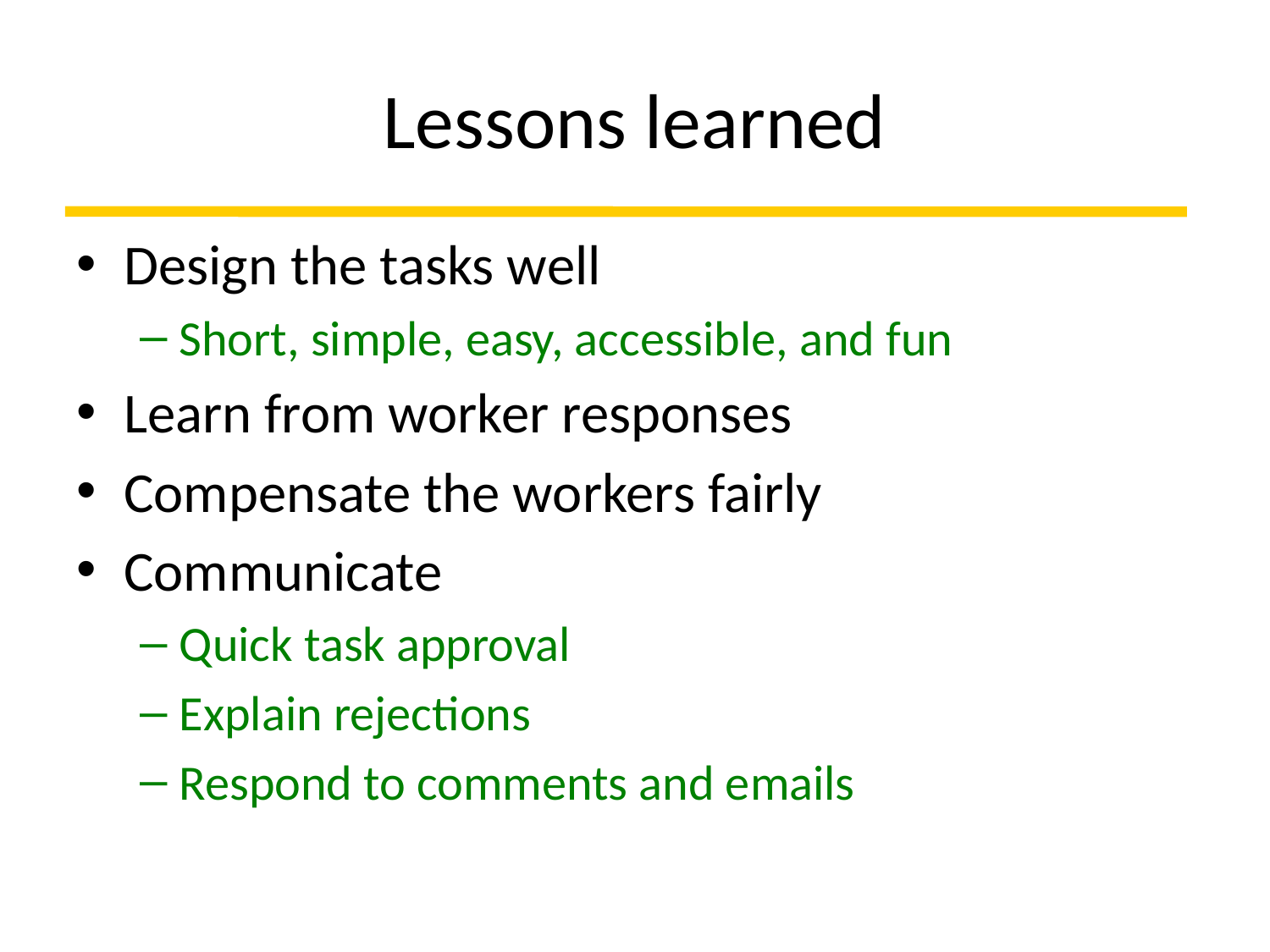

# Lessons learned

Design the tasks well
Short, simple, easy, accessible, and fun
Learn from worker responses
Compensate the workers fairly
Communicate
Quick task approval
Explain rejections
Respond to comments and emails